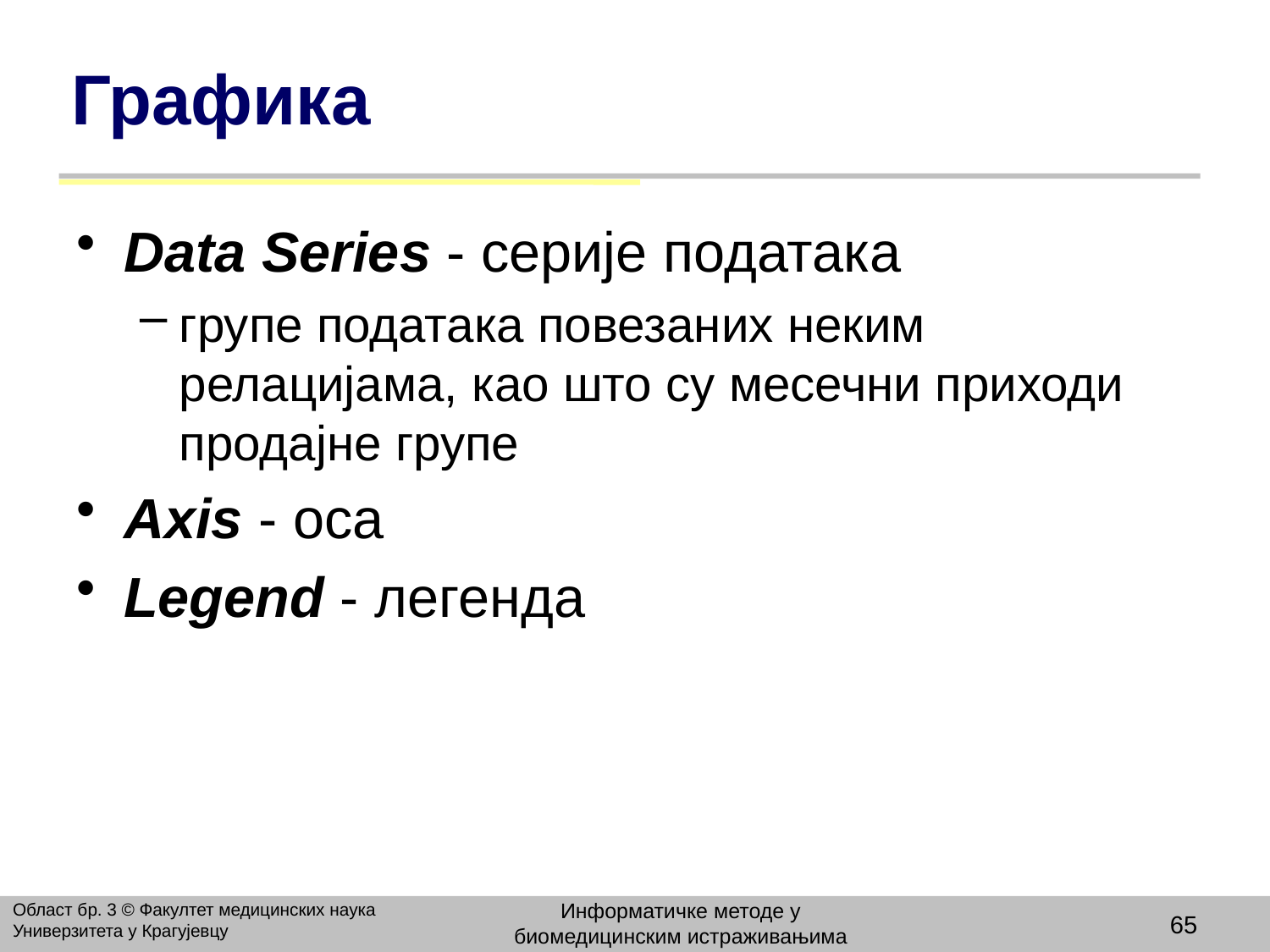

# Графика
Data Series - серије података
групе података повезаних неким релацијама, као што су месечни приходи продајне групе
Axis - оса
Legend - легенда
Информатичке методе у биомедицинским истраживањима
Област бр. 3 © Факултет медицинских наука Универзитета у Крагујевцу
65